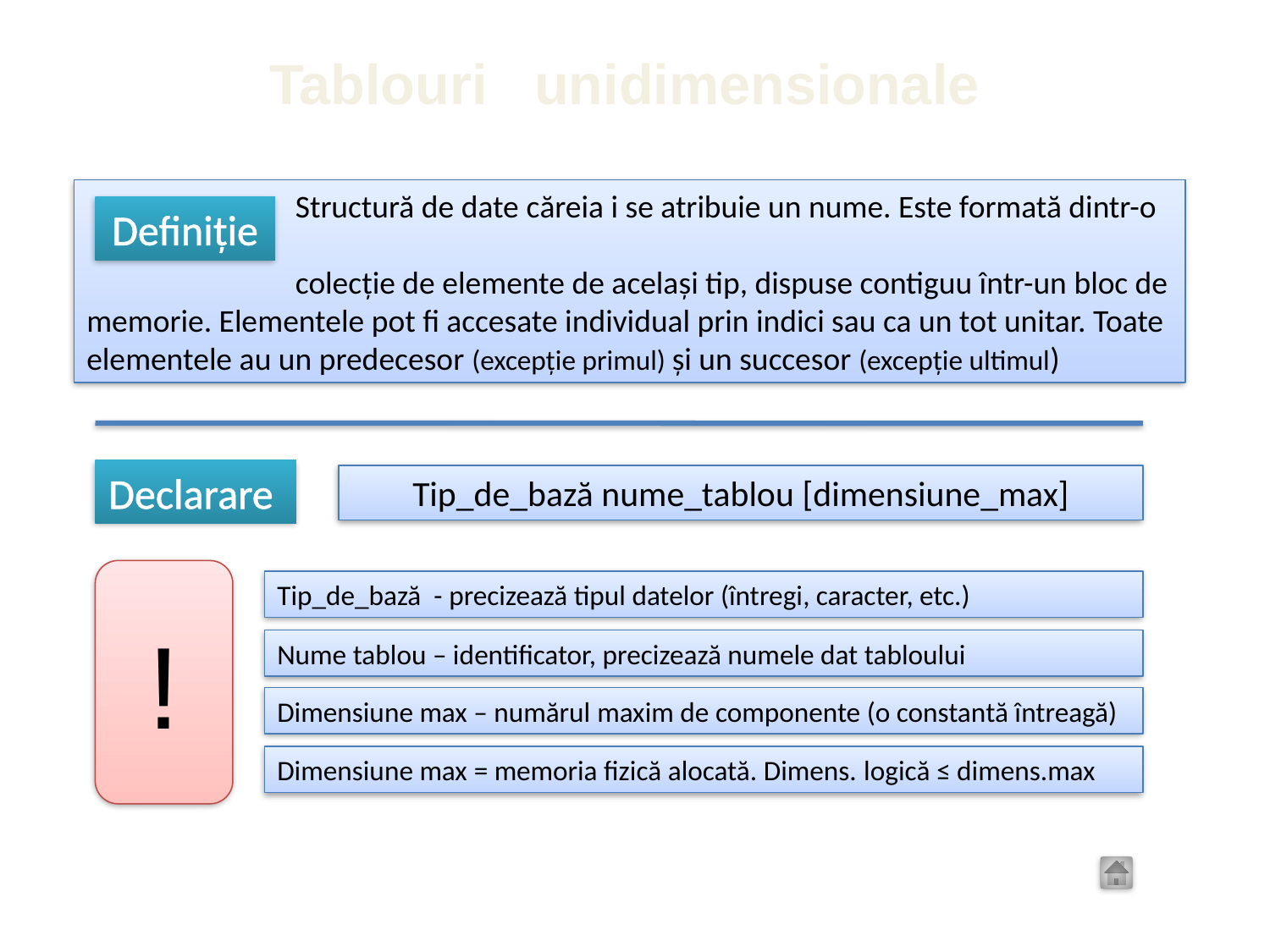

Tablouri   unidimensionale
                             Structură de date căreia i se atribuie un nume. Este formată dintr-o
                             colecție de elemente de același tip, dispuse contiguu într-un bloc de memorie. Elementele pot fi accesate individual prin indici sau ca un tot unitar. Toate elementele au un predecesor (excepție primul) și un succesor (excepție ultimul)
Definiție
Declarare
Tip_de_bază nume_tablou [dimensiune_max]
!
Tip_de_bază  - precizează tipul datelor (întregi, caracter, etc.)
Nume tablou – identificator, precizează numele dat tabloului
Dimensiune max – numărul maxim de componente (o constantă întreagă)
Dimensiune max = memoria fizică alocată. Dimens. logică ≤ dimens.max